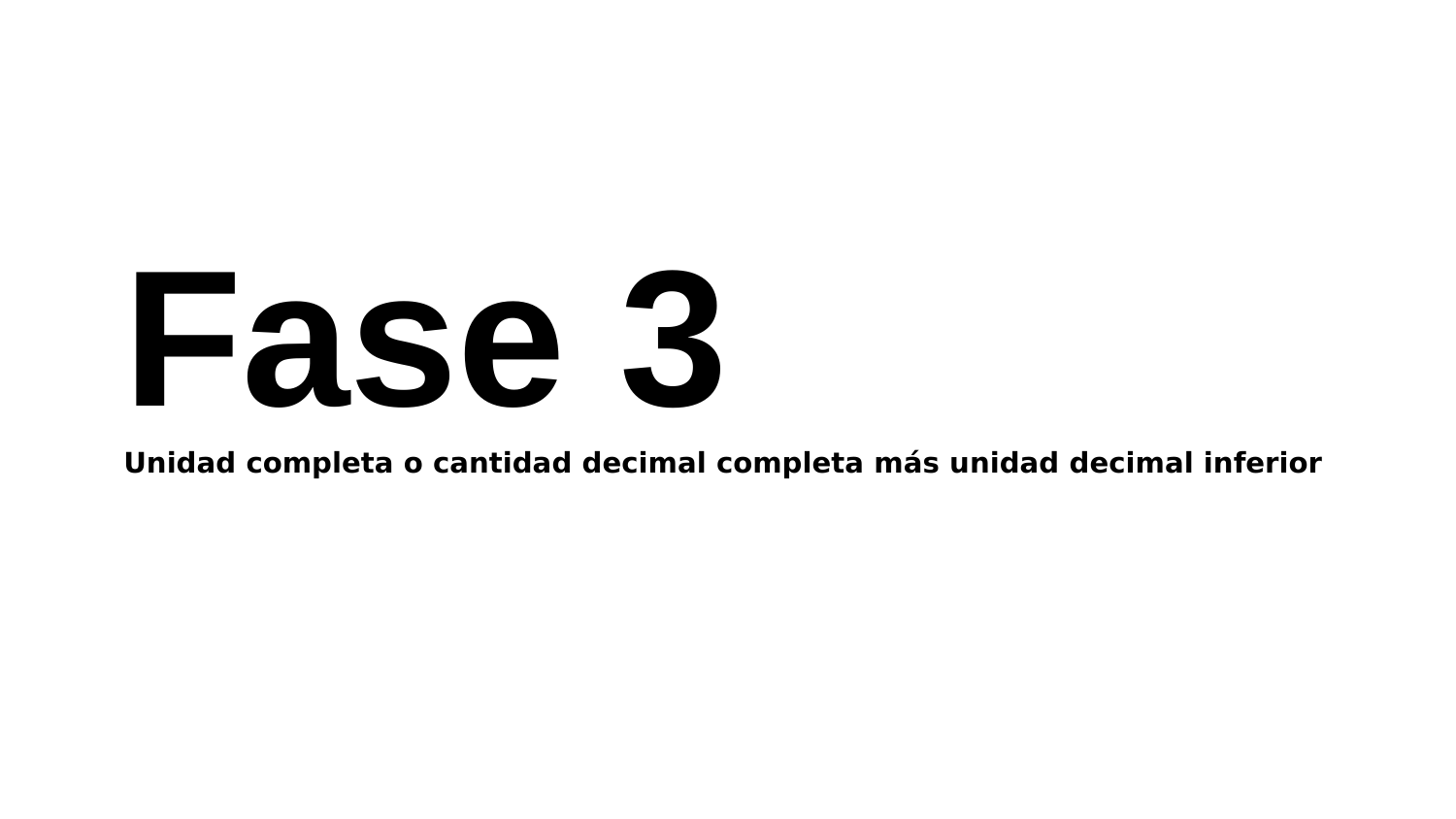

Fase 3
Unidad completa o cantidad decimal completa más unidad decimal inferior